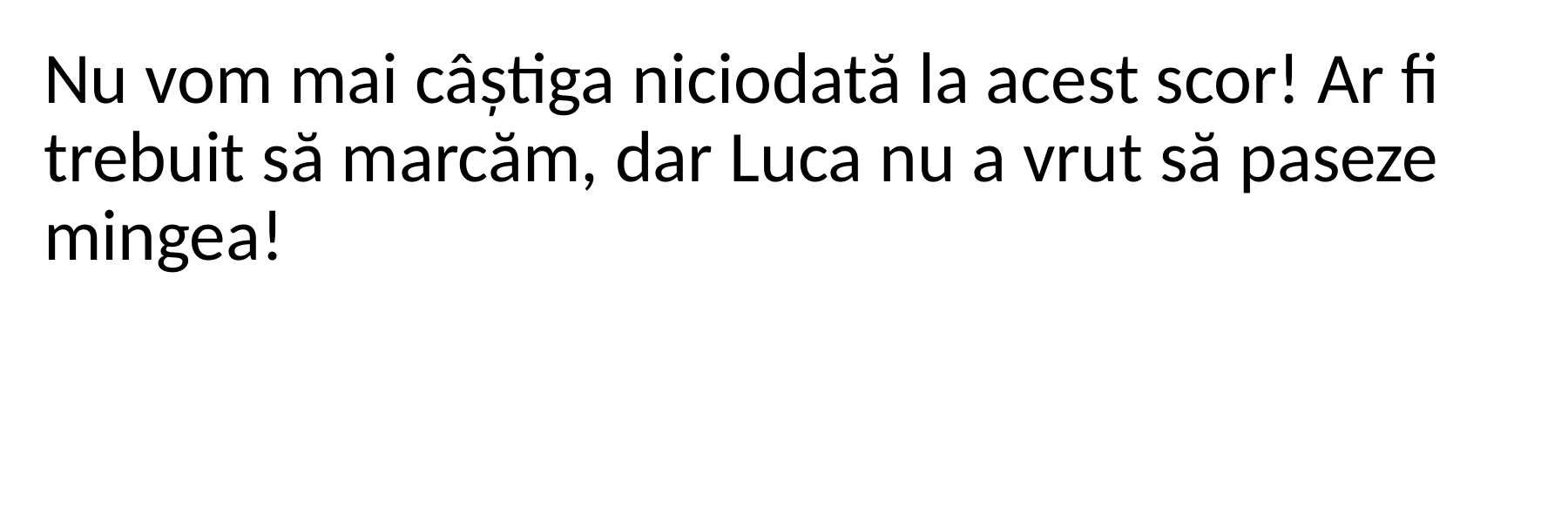

Nu vom mai câștiga niciodată la acest scor! Ar fi trebuit să marcăm, dar Luca nu a vrut să paseze mingea!